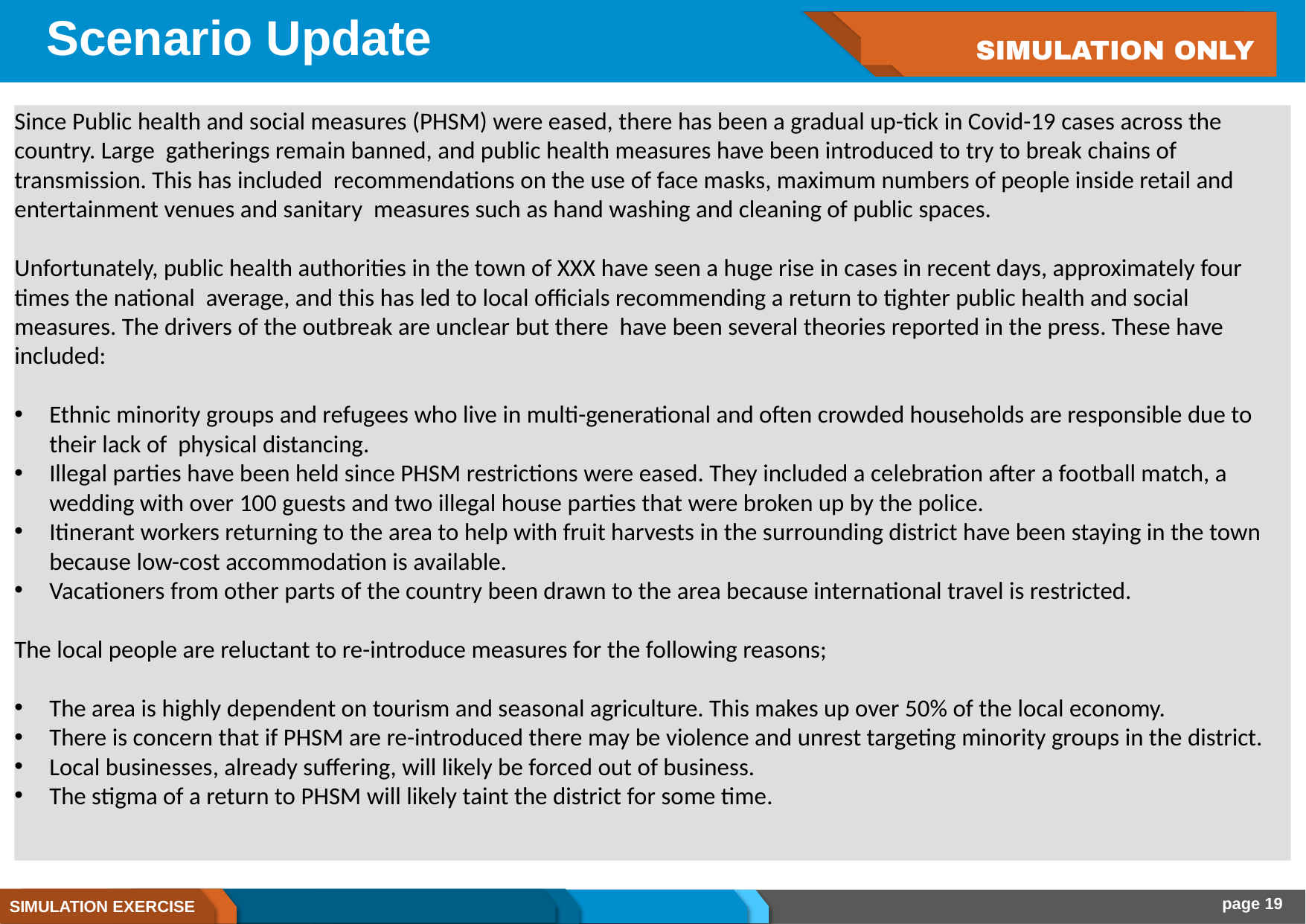

# Scenario Update

SIMULATION ONLY
Since Public health and social measures (PHSM) were eased, there has been a gradual up-tick in Covid-19 cases across the country. Large  gatherings remain banned, and public health measures have been introduced to try to break chains of transmission. This has included  recommendations on the use of face masks, maximum numbers of people inside retail and entertainment venues and sanitary  measures such as hand washing and cleaning of public spaces.

Unfortunately, public health authorities in the town of XXX have seen a huge rise in cases in recent days, approximately four times the national  average, and this has led to local officials recommending a return to tighter public health and social measures. The drivers of the outbreak are unclear but there  have been several theories reported in the press. These have included:

Ethnic minority groups and refugees who live in multi-generational and often crowded households are responsible due to their lack of  physical distancing.
Illegal parties have been held since PHSM restrictions were eased. They included a celebration after a football match, a wedding with over 100 guests and two illegal house parties that were broken up by the police.
Itinerant workers returning to the area to help with fruit harvests in the surrounding district have been staying in the town  because low-cost accommodation is available.
Vacationers from other parts of the country been drawn to the area because international travel is restricted.

The local people are reluctant to re-introduce measures for the following reasons;

The area is highly dependent on tourism and seasonal agriculture. This makes up over 50% of the local economy.
There is concern that if PHSM are re-introduced there may be violence and unrest targeting minority groups in the district.
Local businesses, already suffering, will likely be forced out of business.
The stigma of a return to PHSM will likely taint the district for some time.
page 19
SIMULATION EXERCISE